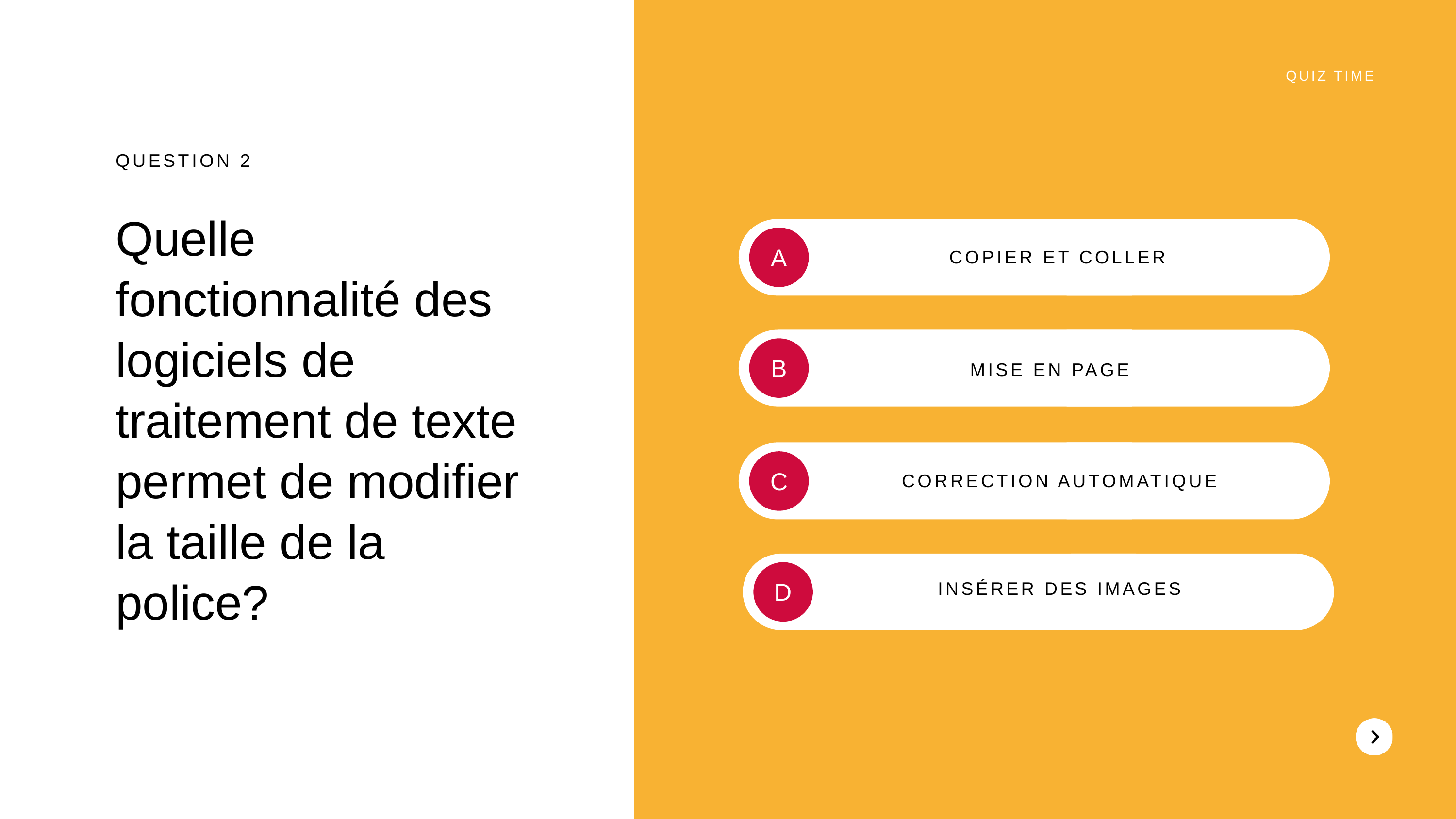

QUIZ TIME
QUESTION 2
Quelle fonctionnalité des logiciels de traitement de texte permet de modifier la taille de la police?

A
COPIER ET COLLER

B
MISE EN PAGE

C
CORRECTION AUTOMATIQUE

D
INSÉRER DES IMAGES